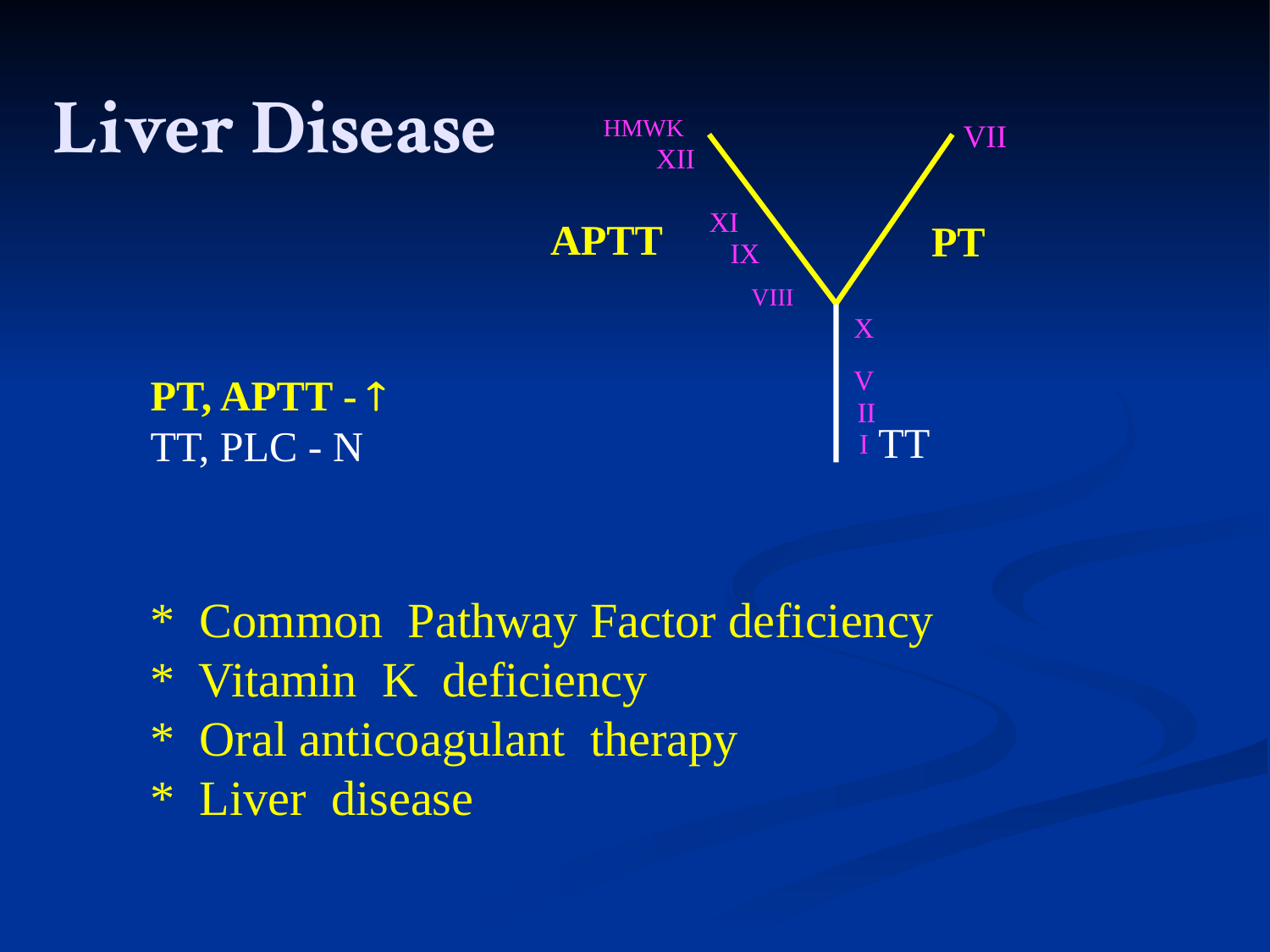

# Liver Disease
HMWK
VII
XII

XI
APTT
 PT
IX
VIII
 X

 V
PT, APTT - ↑
TT, PLC - N

TT
II
I

*  Common  Pathway Factor deficiency
*  Vitamin  K  deficiency
*  Oral anticoagulant  therapy
*  Liver  disease